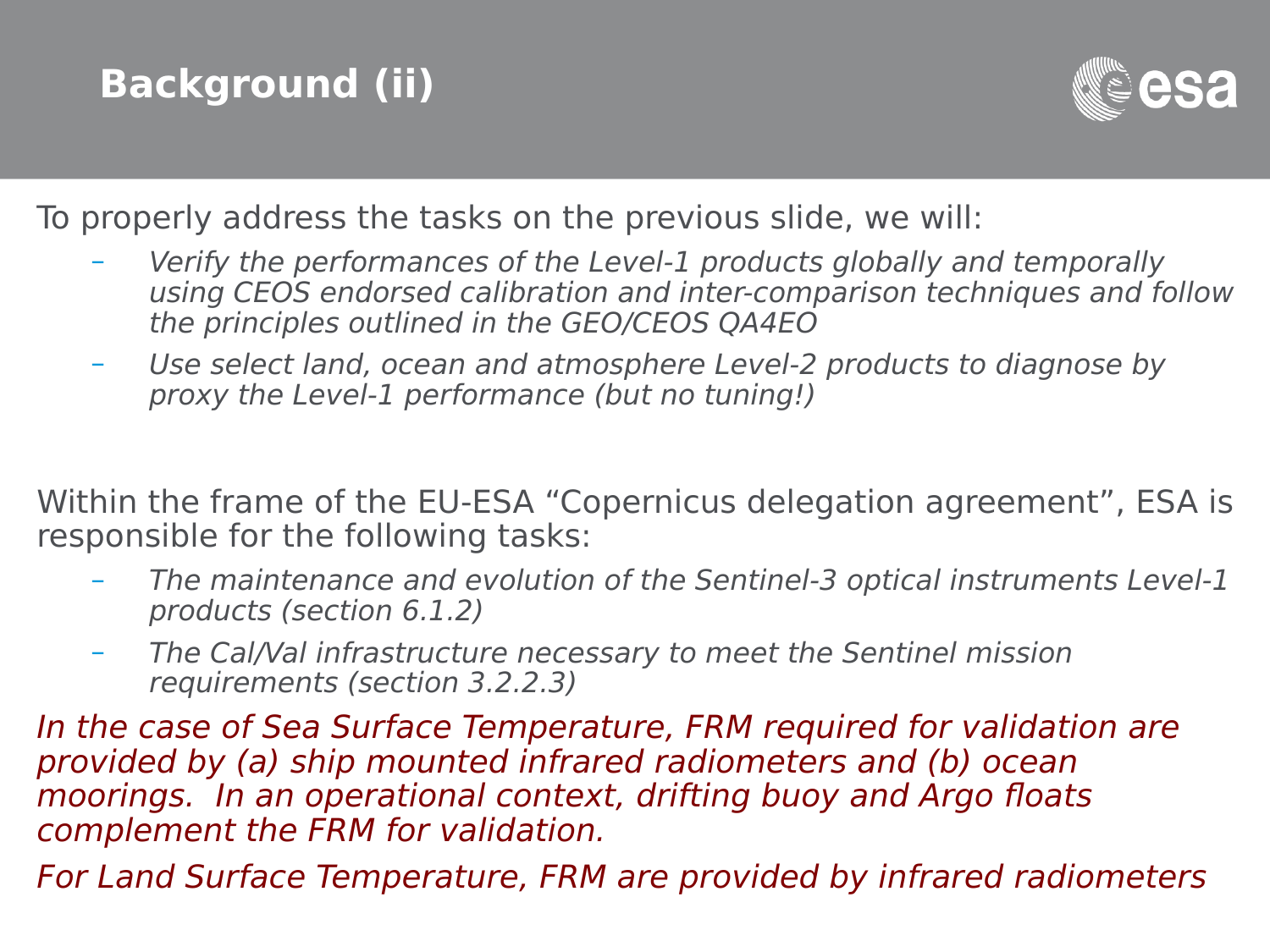

# Background (ii)
To properly address the tasks on the previous slide, we will:
Verify the performances of the Level-1 products globally and temporally using CEOS endorsed calibration and inter-comparison techniques and follow the principles outlined in the GEO/CEOS QA4EO
Use select land, ocean and atmosphere Level-2 products to diagnose by proxy the Level-1 performance (but no tuning!)

Within the frame of the EU-ESA “Copernicus delegation agreement”, ESA is responsible for the following tasks:
The maintenance and evolution of the Sentinel-3 optical instruments Level-1 products (section 6.1.2)
The Cal/Val infrastructure necessary to meet the Sentinel mission requirements (section 3.2.2.3)
In the case of Sea Surface Temperature, FRM required for validation are provided by (a) ship mounted infrared radiometers and (b) ocean moorings.  In an operational context, drifting buoy and Argo floats complement the FRM for validation.
For Land Surface Temperature, FRM are provided by infrared radiometers